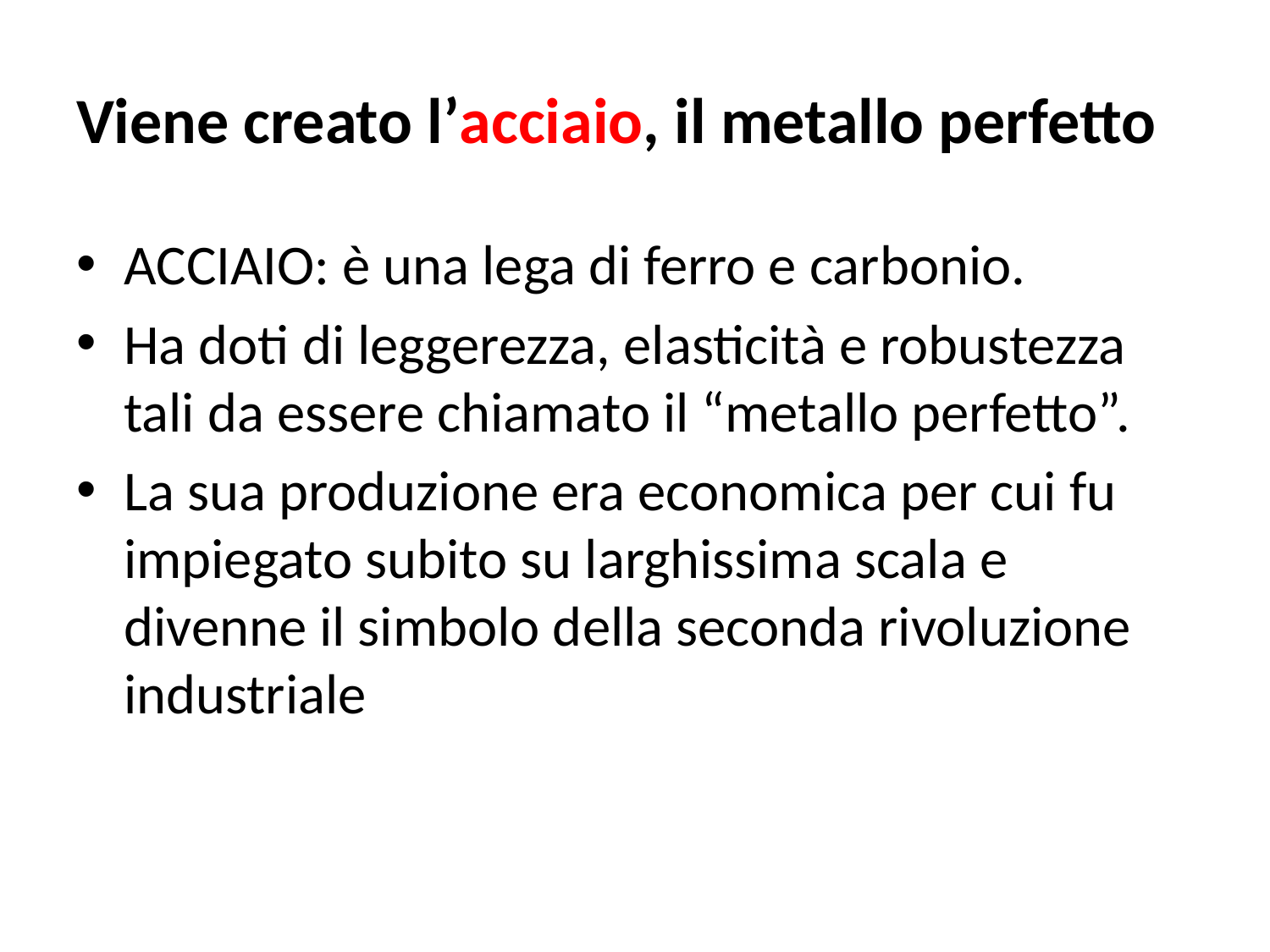

# Viene creato l’acciaio, il metallo perfetto
ACCIAIO: è una lega di ferro e carbonio.
Ha doti di leggerezza, elasticità e robustezza tali da essere chiamato il “metallo perfetto”.
La sua produzione era economica per cui fu impiegato subito su larghissima scala e divenne il simbolo della seconda rivoluzione industriale